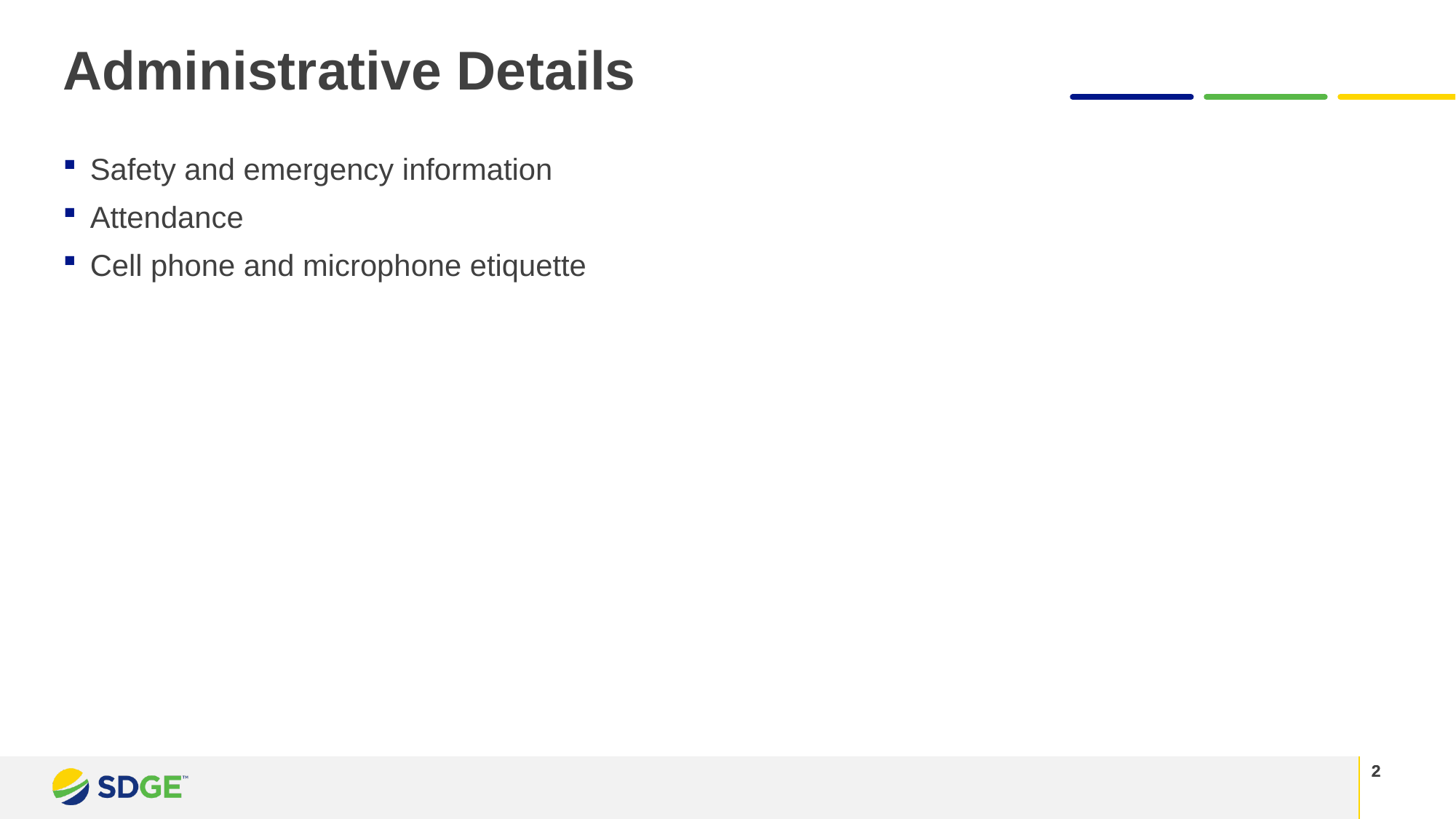

# Administrative Details
Safety and emergency information
Attendance
Cell phone and microphone etiquette